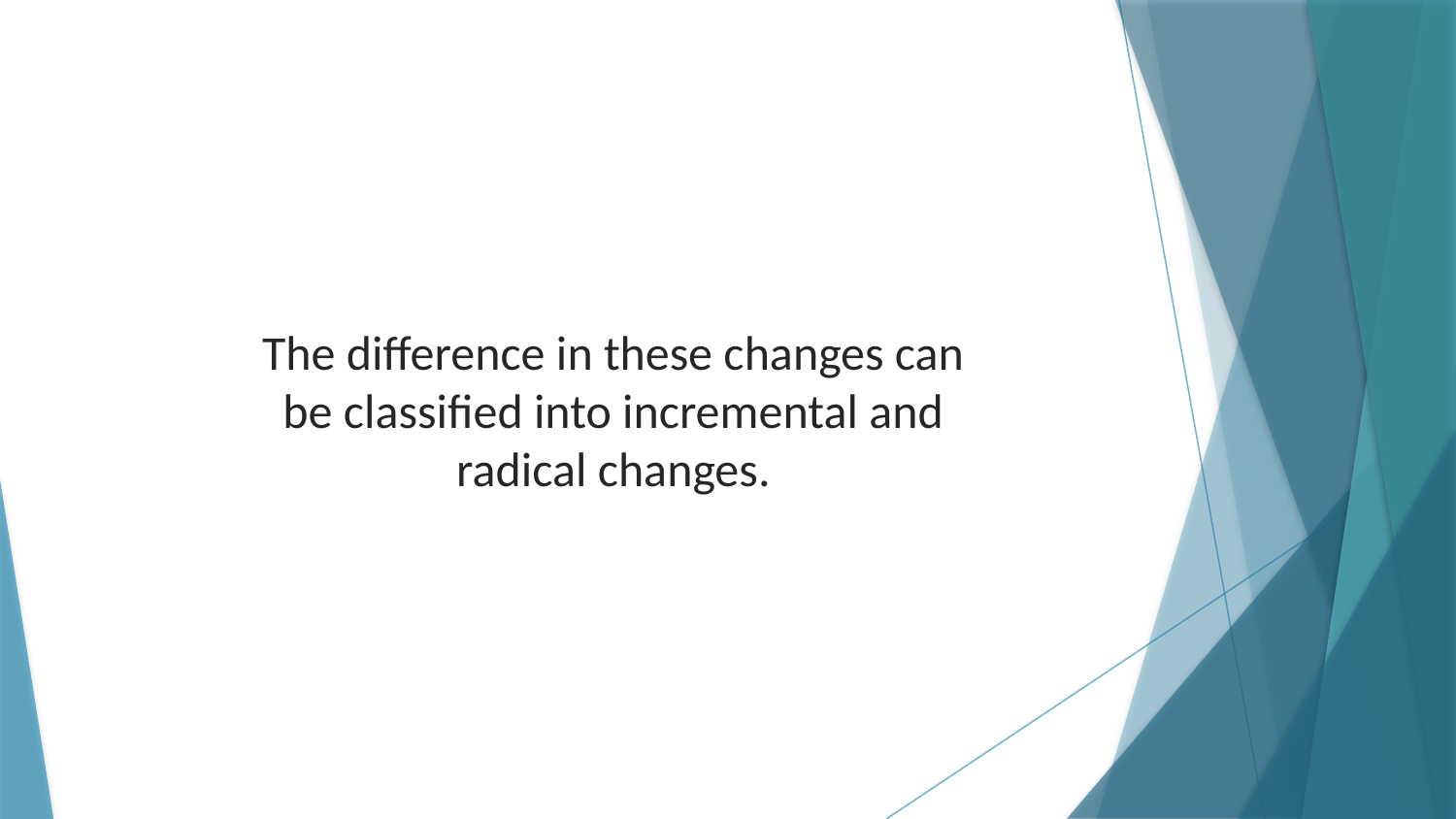

The difference in these changes can be classified into incremental and radical changes.